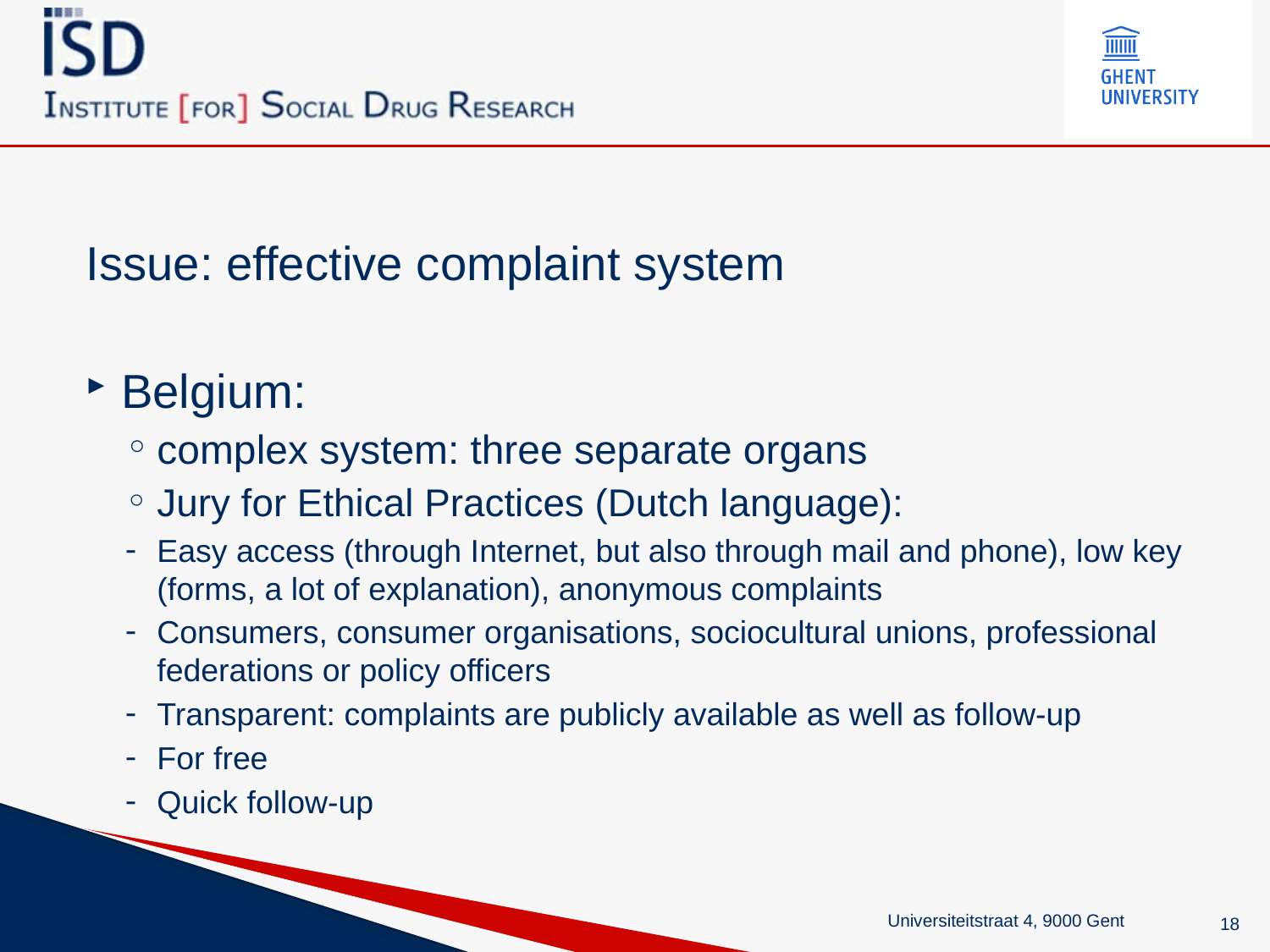

Issue: effective complaint system

Belgium:
complex system: three separate organs
Jury for Ethical Practices (Dutch language):
Easy access (through Internet, but also through mail and phone), low key (forms, a lot of explanation), anonymous complaints
Consumers, consumer organisations, sociocultural unions, professional federations or policy officers
Transparent: complaints are publicly available as well as follow-up
For free
Quick follow-up

Universiteitstraat 4, 9000 Gent
18